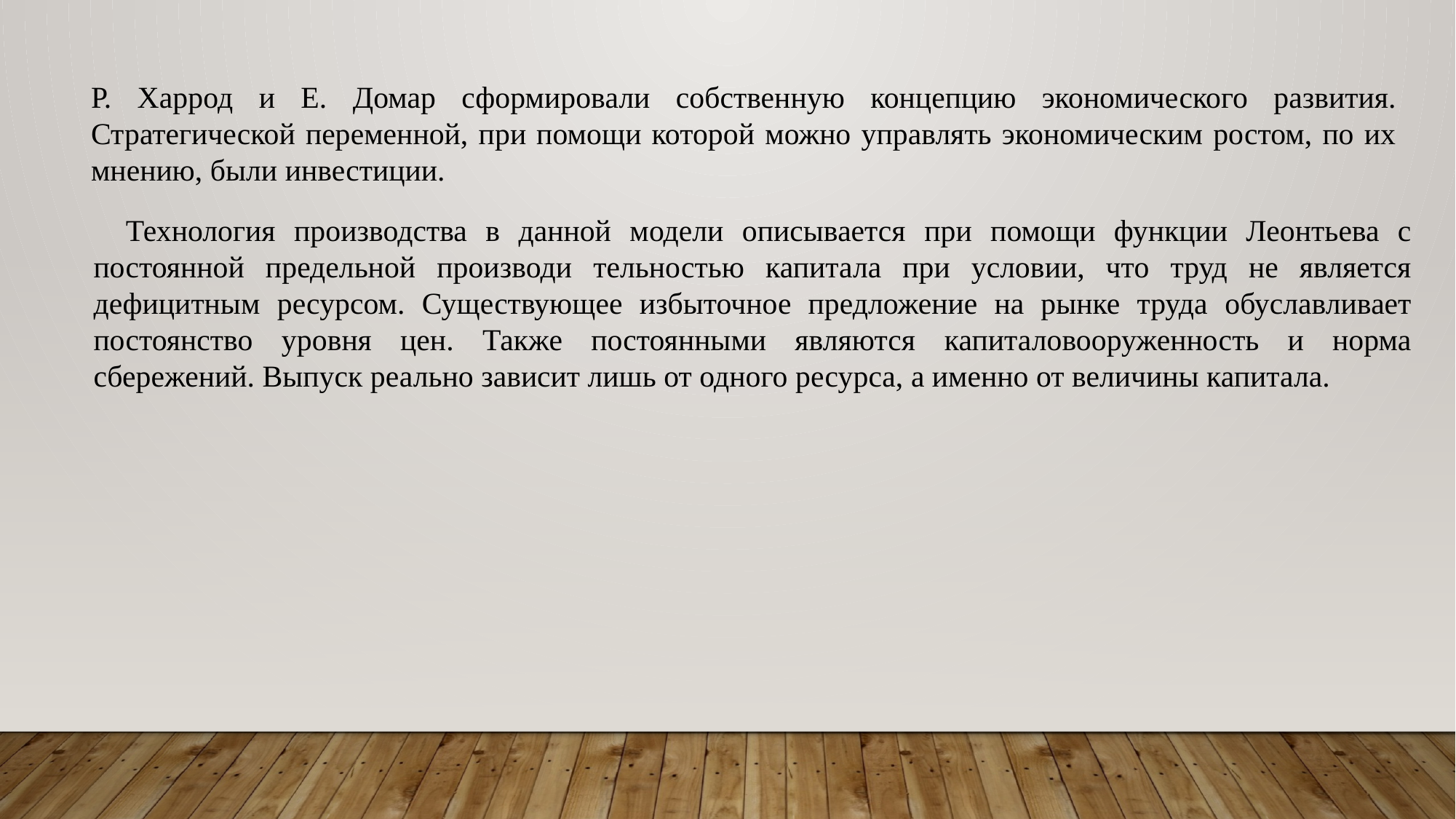

Р. Харрод и Е. Домар сформировали собственную концепцию экономического развития. Стратегической переменной, при помощи которой можно управлять экономическим ростом, по их мнению, были инвестиции.
Технология производства в данной модели описывается при помощи функции Леонтьева с постоянной предельной производи тельностью капитала при условии, что труд не является дефицитным ресурсом. Существующее избыточное предложение на рынке труда обуславливает постоянство уровня цен. Также постоянными являются капиталовооруженность и норма сбережений. Выпуск реально зависит лишь от одного ресурса, а именно от величины капитала.